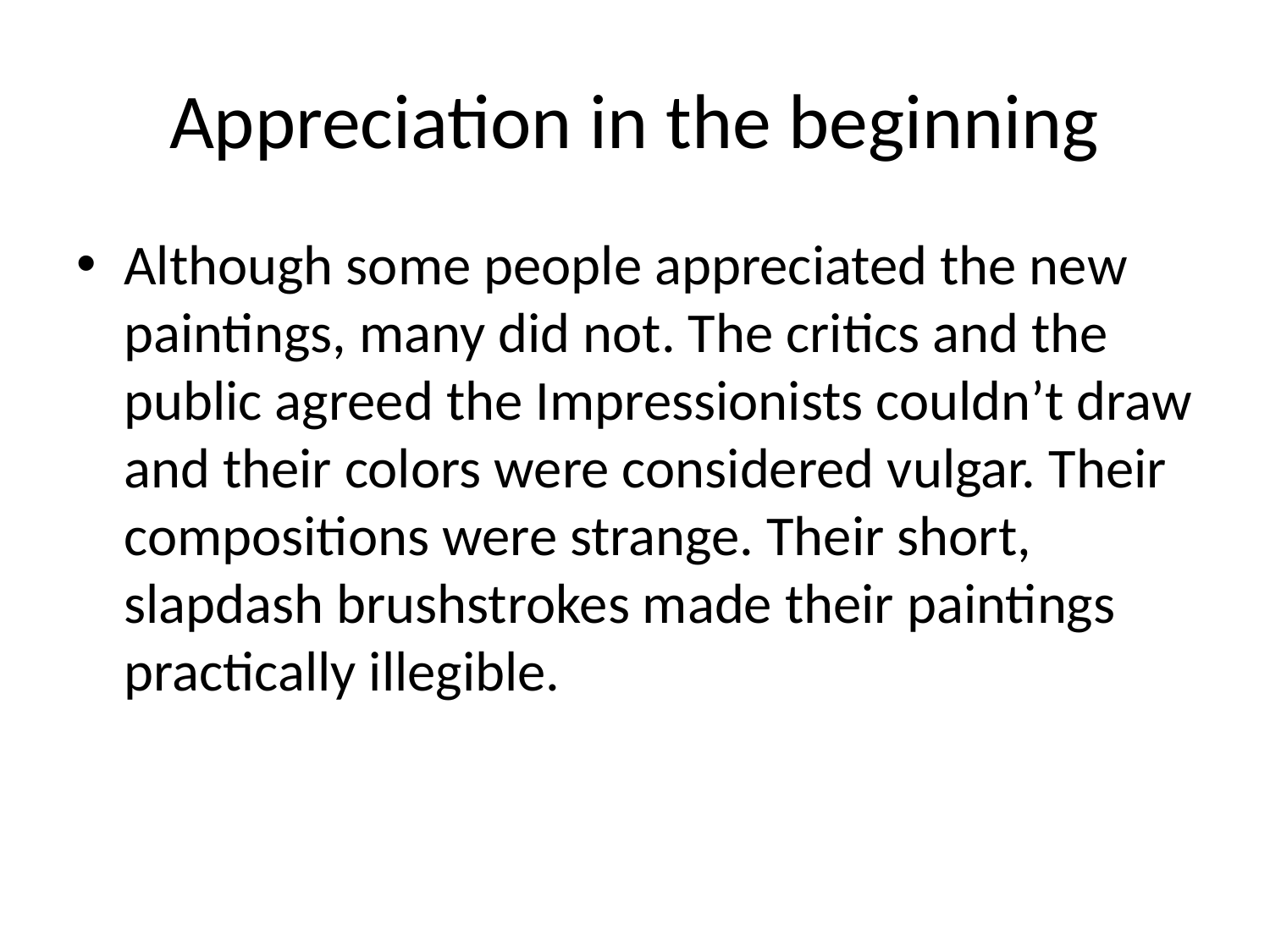

# Appreciation in the beginning
Although some people appreciated the new paintings, many did not. The critics and the public agreed the Impressionists couldn’t draw and their colors were considered vulgar. Their compositions were strange. Their short, slapdash brushstrokes made their paintings practically illegible.